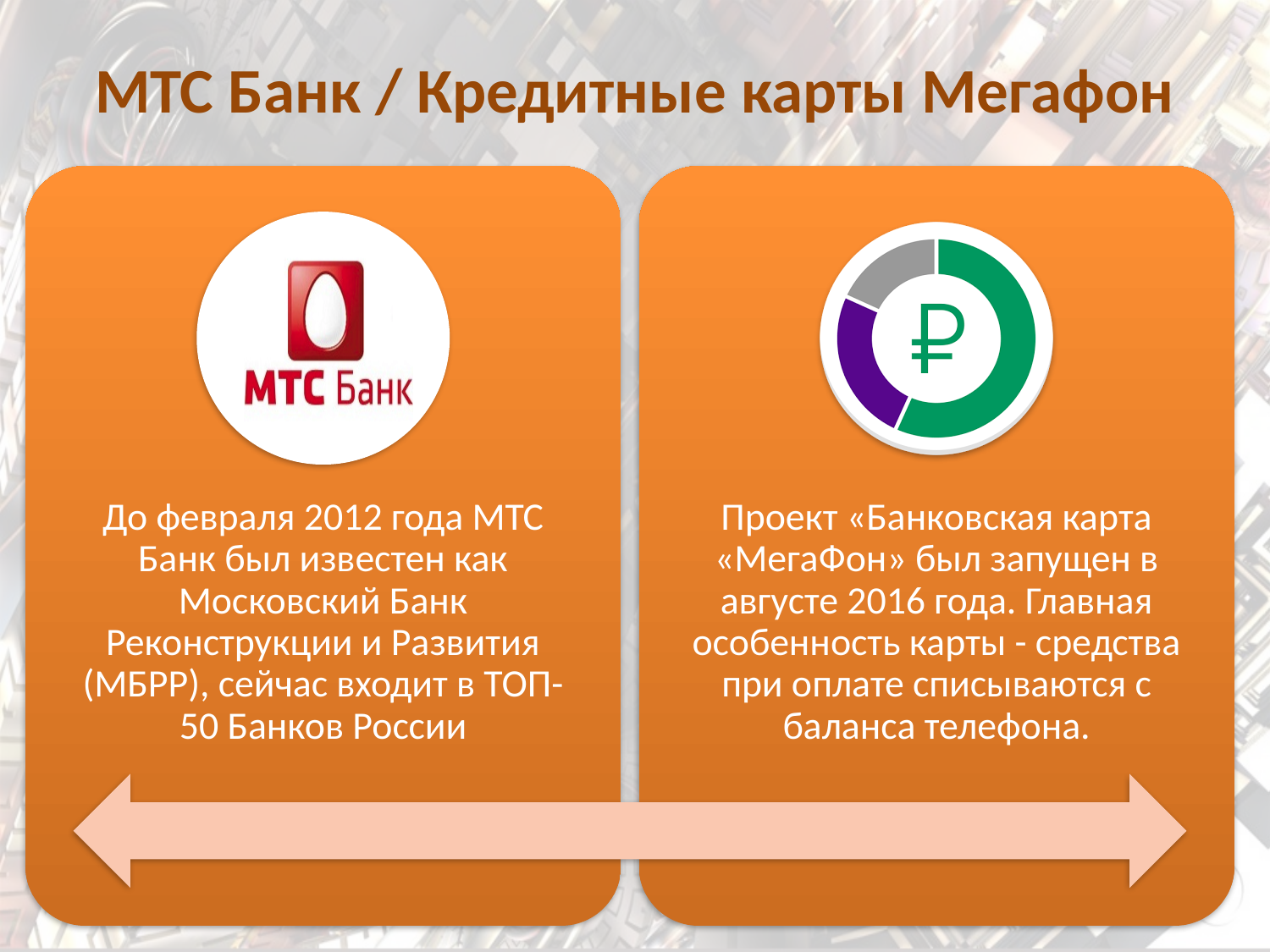

# МТС Банк / Кредитные карты Мегафон
До февраля 2012 года МТС Банк был известен как Московский Банк Реконструкции и Развития (МБРР), сейчас входит в ТОП-50 Банков России
Проект «Банковская карта «МегаФон» был запущен в августе 2016 года. Главная особенность карты - средства при оплате списываются с баланса телефона.